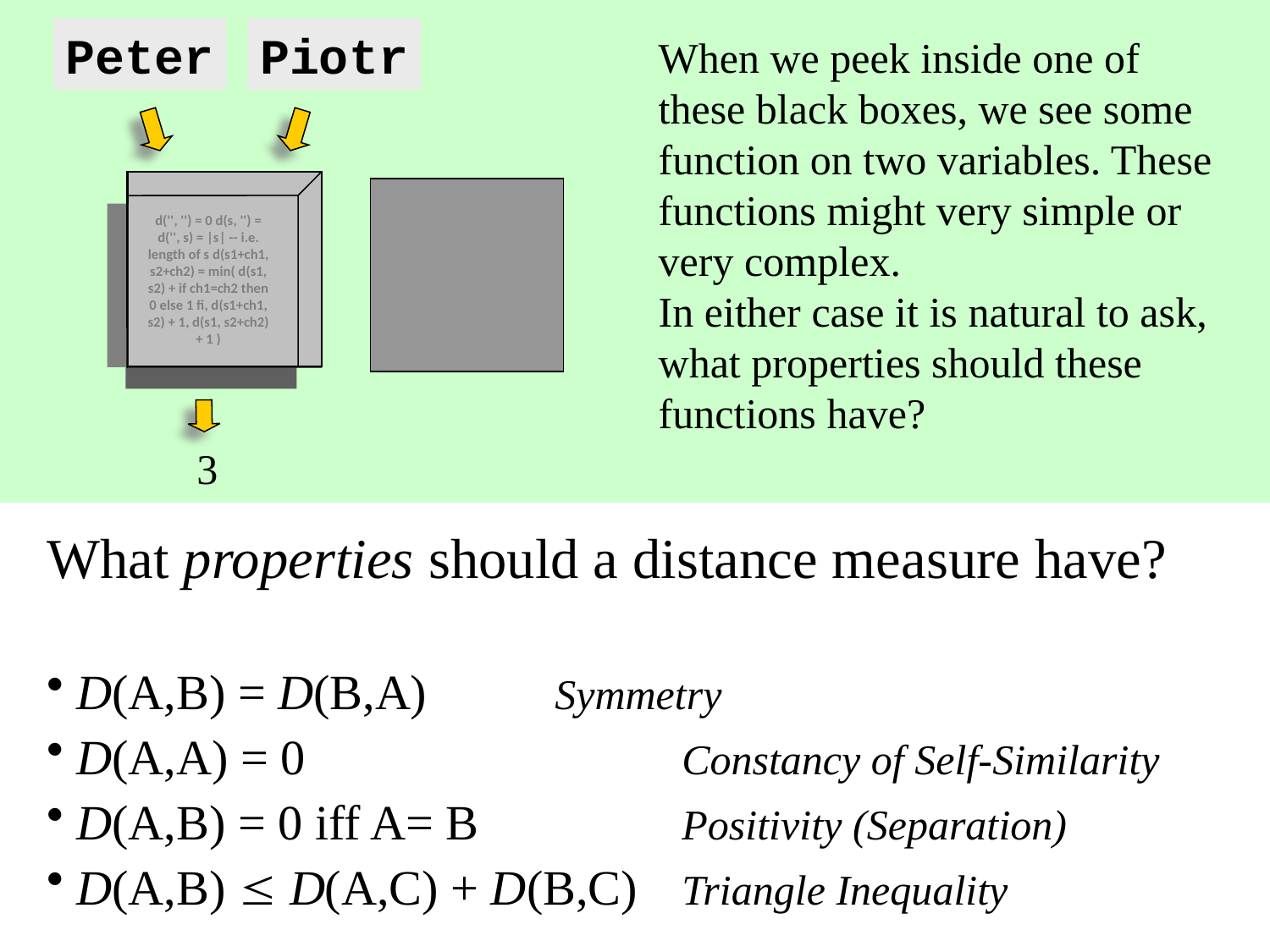

Peter
Piotr
When we peek inside one of these black boxes, we see some function on two variables. These functions might very simple or very complex.
In either case it is natural to ask, what properties should these functions have?

d('', '') = 0 d(s, '') = d('', s) = |s| -- i.e. length of s d(s1+ch1, s2+ch2) = min( d(s1, s2) + if ch1=ch2 then 0 else 1 fi, d(s1+ch1, s2) + 1, d(s1, s2+ch2) + 1 )

3

What properties should a distance measure have?

 D(A,B) = D(B,A)		Symmetry
 D(A,A) = 0			Constancy of Self-Similarity
 D(A,B) = 0 iff A= B 		Positivity (Separation)
 D(A,B) ≤ D(A,C) + D(B,C)	Triangle Inequality